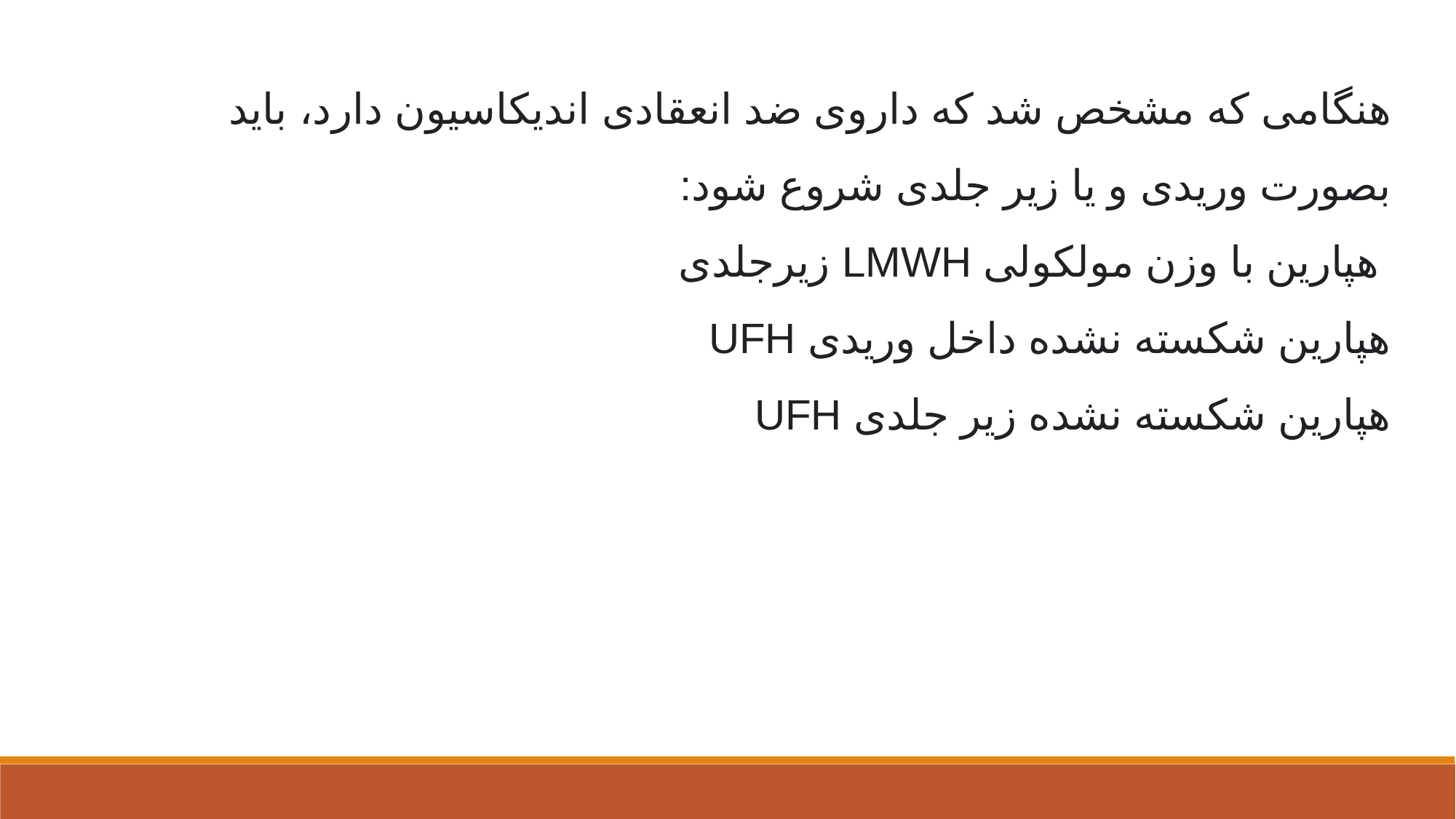

هنگامی که مشخص شد که داروی ضد انعقادی اندیکاسیون دارد، باید بصورت وریدی و یا زیر جلدی شروع شود:
 هپارین با وزن مولکولی LMWH زیرجلدی
هپارین شکسته نشده داخل وریدی UFH
هپارین شکسته نشده زیر جلدی UFH